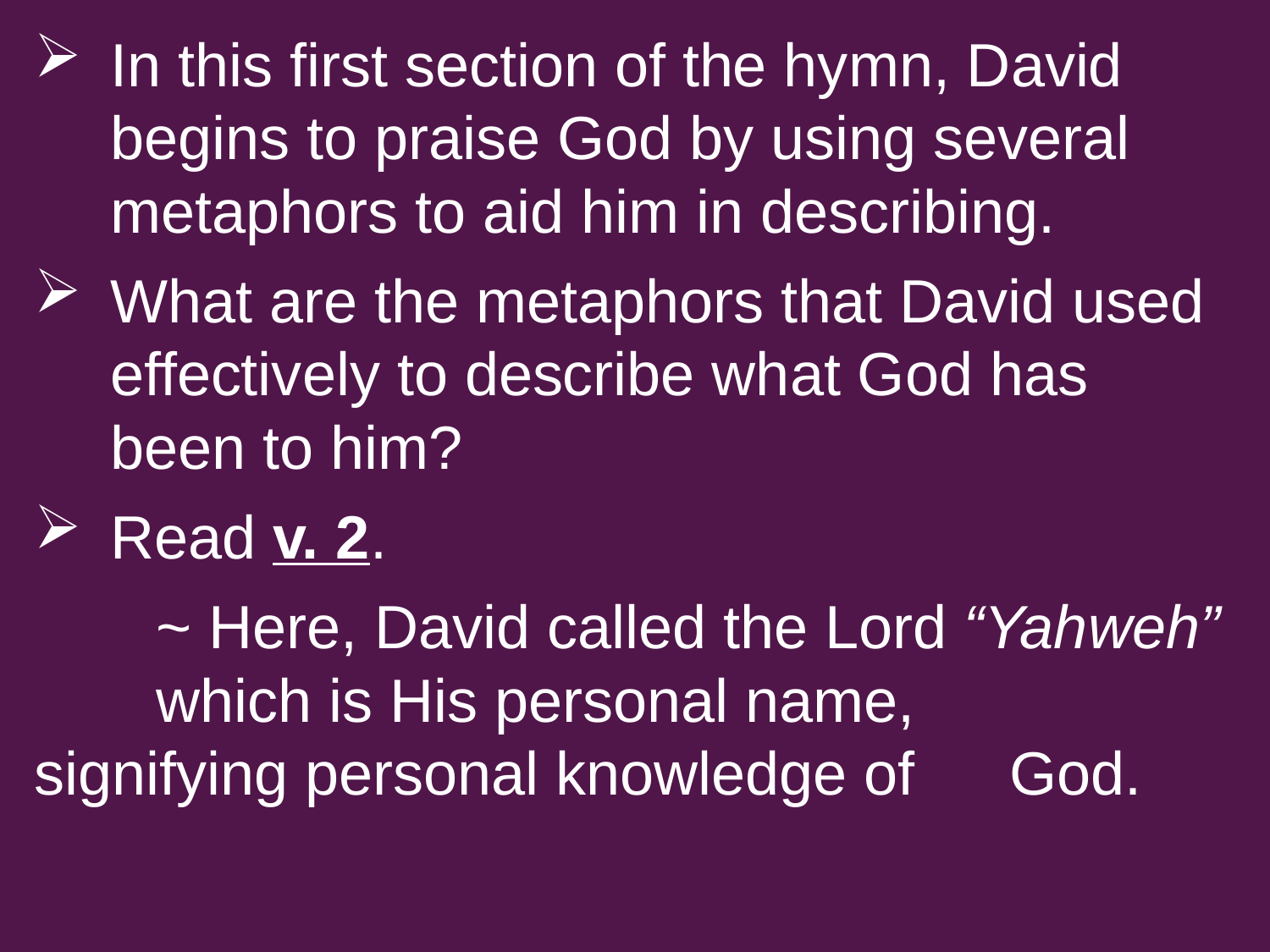

In this first section of the hymn, David begins to praise God by using several metaphors to aid him in describing.
What are the metaphors that David used effectively to describe what God has been to him?
Read v. 2.
		~ Here, David called the Lord “Yahweh” 					which is His personal name, 							signifying personal knowledge of 						God.